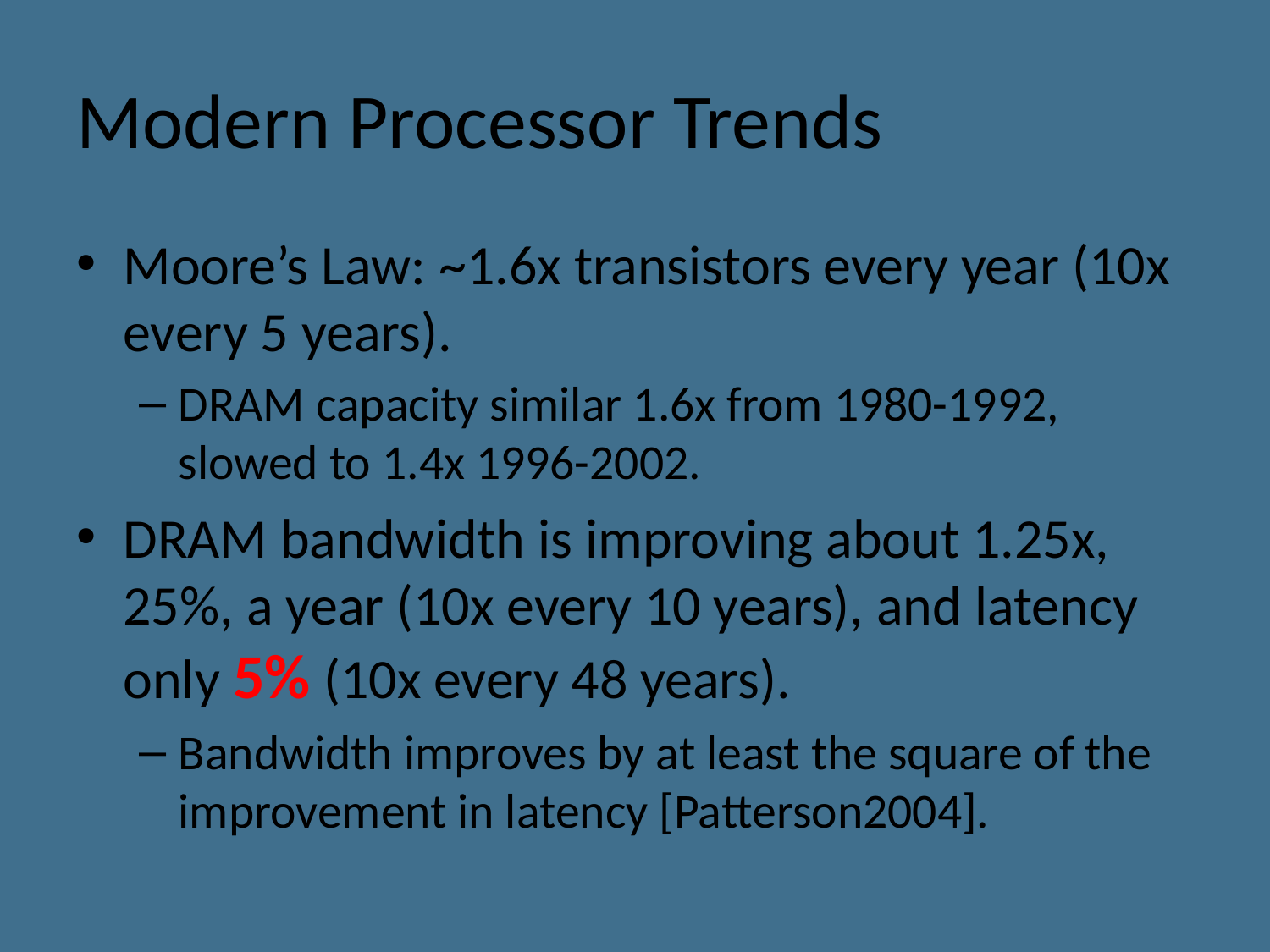

# Modern Processor Trends
Moore’s Law: ~1.6x transistors every year (10x every 5 years).
DRAM capacity similar 1.6x from 1980-1992, slowed to 1.4x 1996-2002.
DRAM bandwidth is improving about 1.25x, 25%, a year (10x every 10 years), and latency only 5% (10x every 48 years).
Bandwidth improves by at least the square of the improvement in latency [Patterson2004].